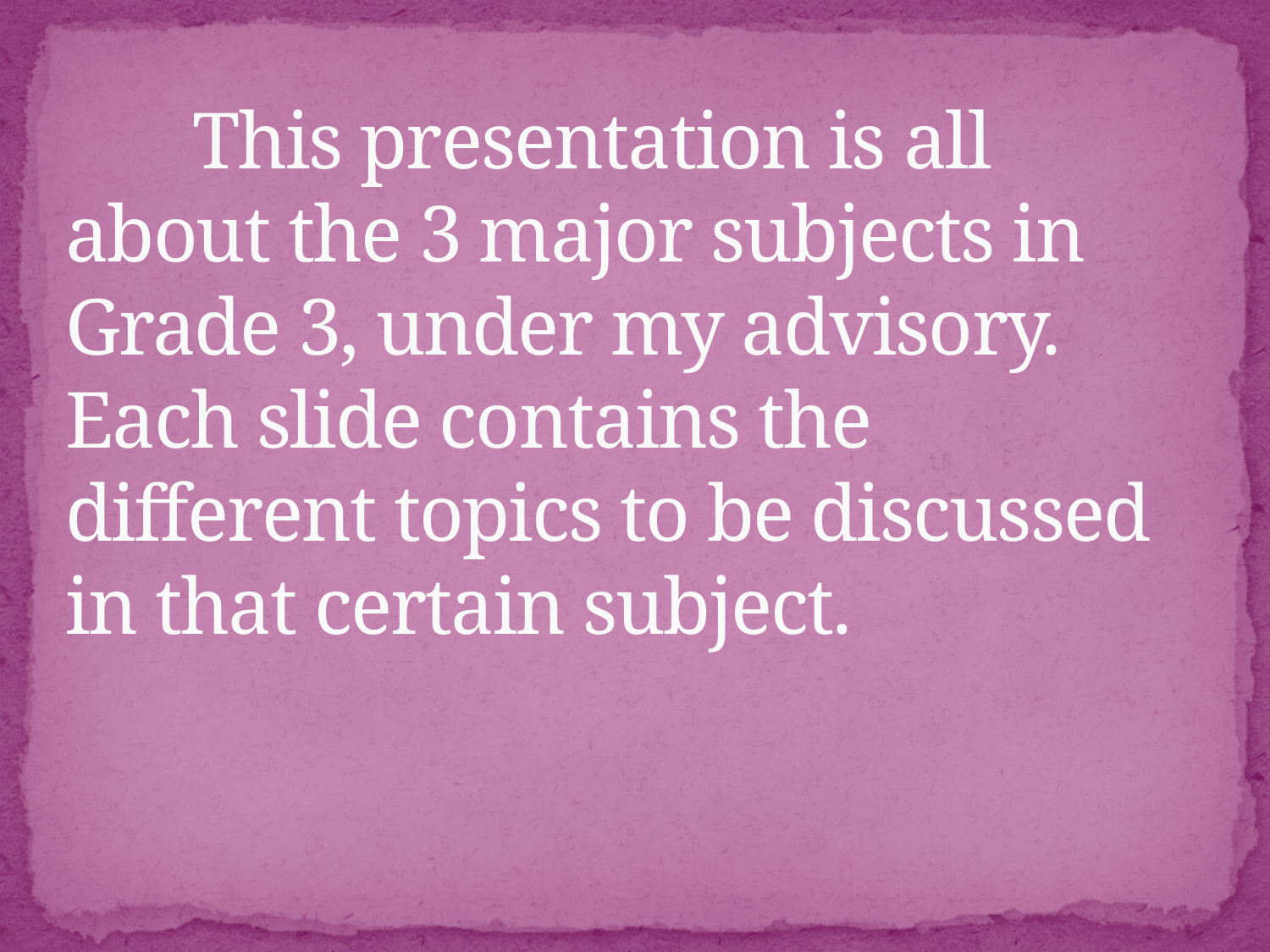

# This presentation is all about the 3 major subjects in Grade 3, under my advisory. Each slide contains the different topics to be discussed in that certain subject.